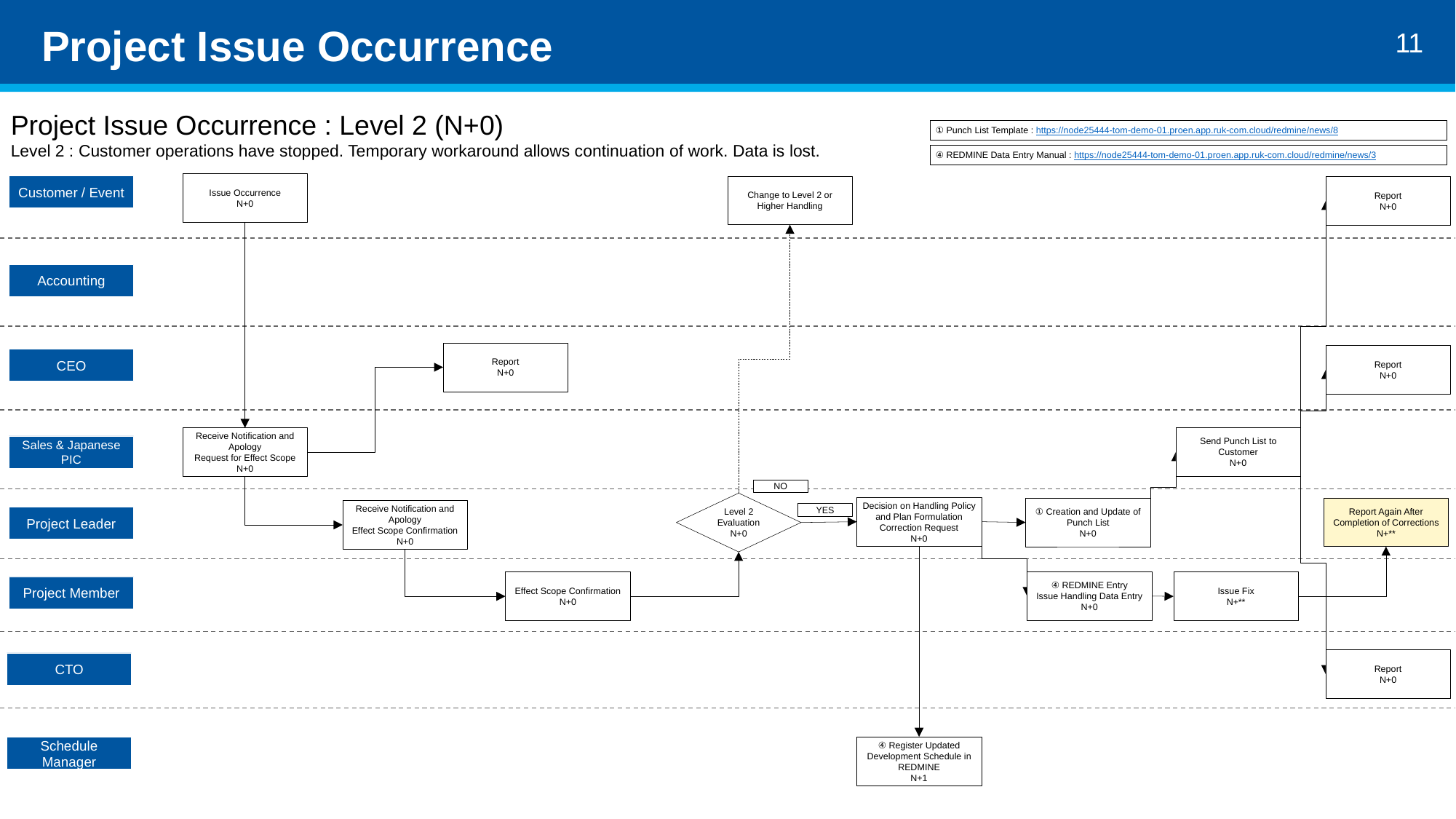

# Project Issue Occurrence
Project Issue Occurrence : Level 2 (N+0)
Level 2 : Customer operations have stopped. Temporary workaround allows continuation of work. Data is lost.
① Punch List Template : https://node25444-tom-demo-01.proen.app.ruk-com.cloud/redmine/news/8
④ REDMINE Data Entry Manual : https://node25444-tom-demo-01.proen.app.ruk-com.cloud/redmine/news/3
Issue Occurrence
N+0
Customer / Event
Change to Level 2 or Higher Handling
Report
N+0
Accounting
Report
N+0
Report
N+0
CEO
Send Punch List to Customer
N+0
Receive Notification and Apology
Request for Effect Scope
N+0
Sales & Japanese PIC
NO
Level 2 Evaluation
N+0
Decision on Handling Policy and Plan Formulation
Correction Request
N+0
Report Again After Completion of Corrections
N+**
① Creation and Update of Punch List
N+0
Receive Notification and Apology
Effect Scope Confirmation
N+0
YES
Project Leader
④ REDMINE Entry
Issue Handling Data Entry
N+0
Issue Fix
N+**
Effect Scope Confirmation
N+0
Project Member
Report
N+0
CTO
④ Register Updated Development Schedule in REDMINE
N+1
Schedule Manager